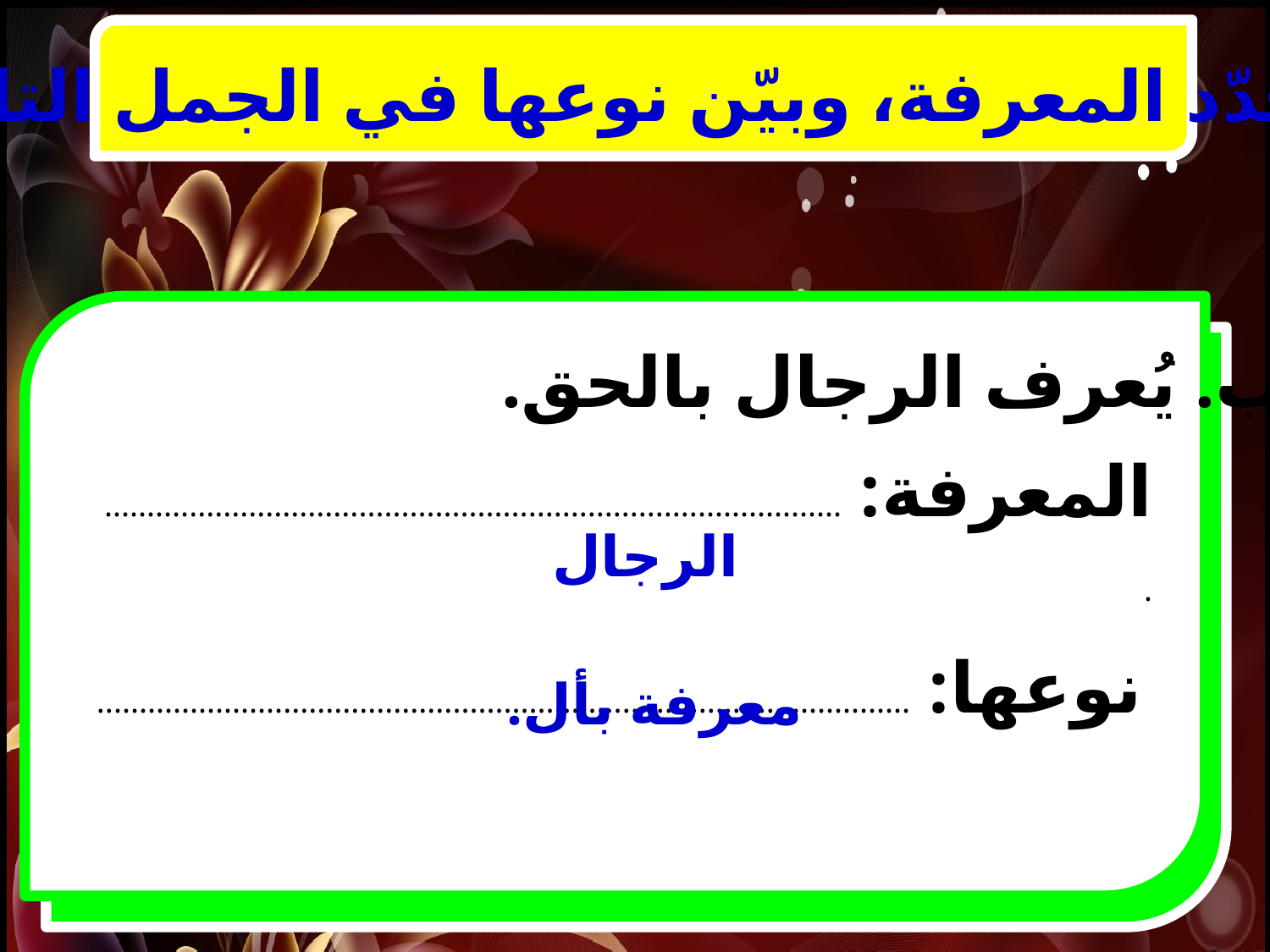

2- حدّد المعرفة، وبيّن نوعها في الجمل التالية

ب. يُعرف الرجال بالحق.
المعرفة: ........................................................................................
الرجال
نوعها: ................................................................................................
معرفة بأل.